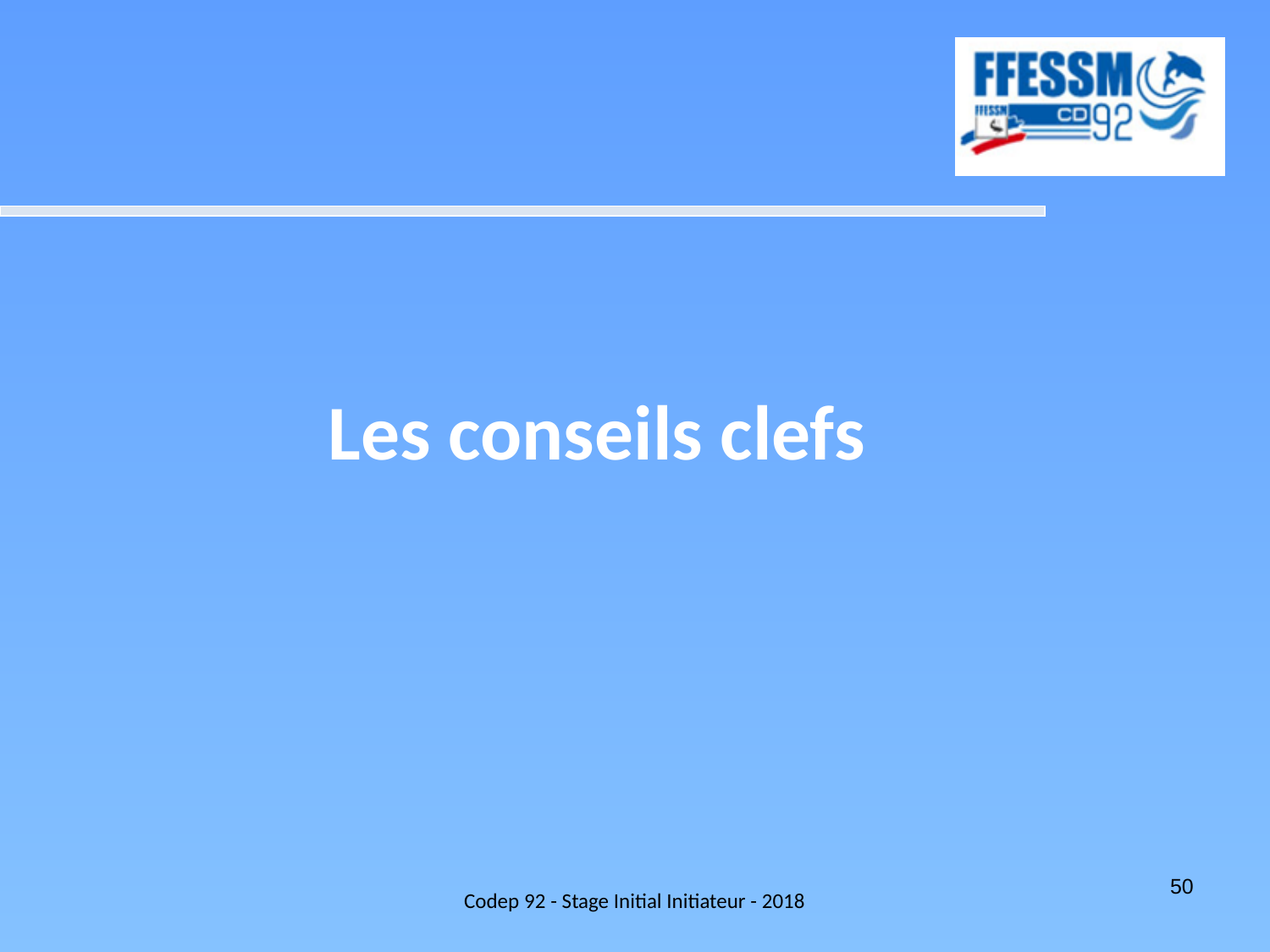

Les conseils clefs
Codep 92 - Stage Initial Initiateur - 2018
50